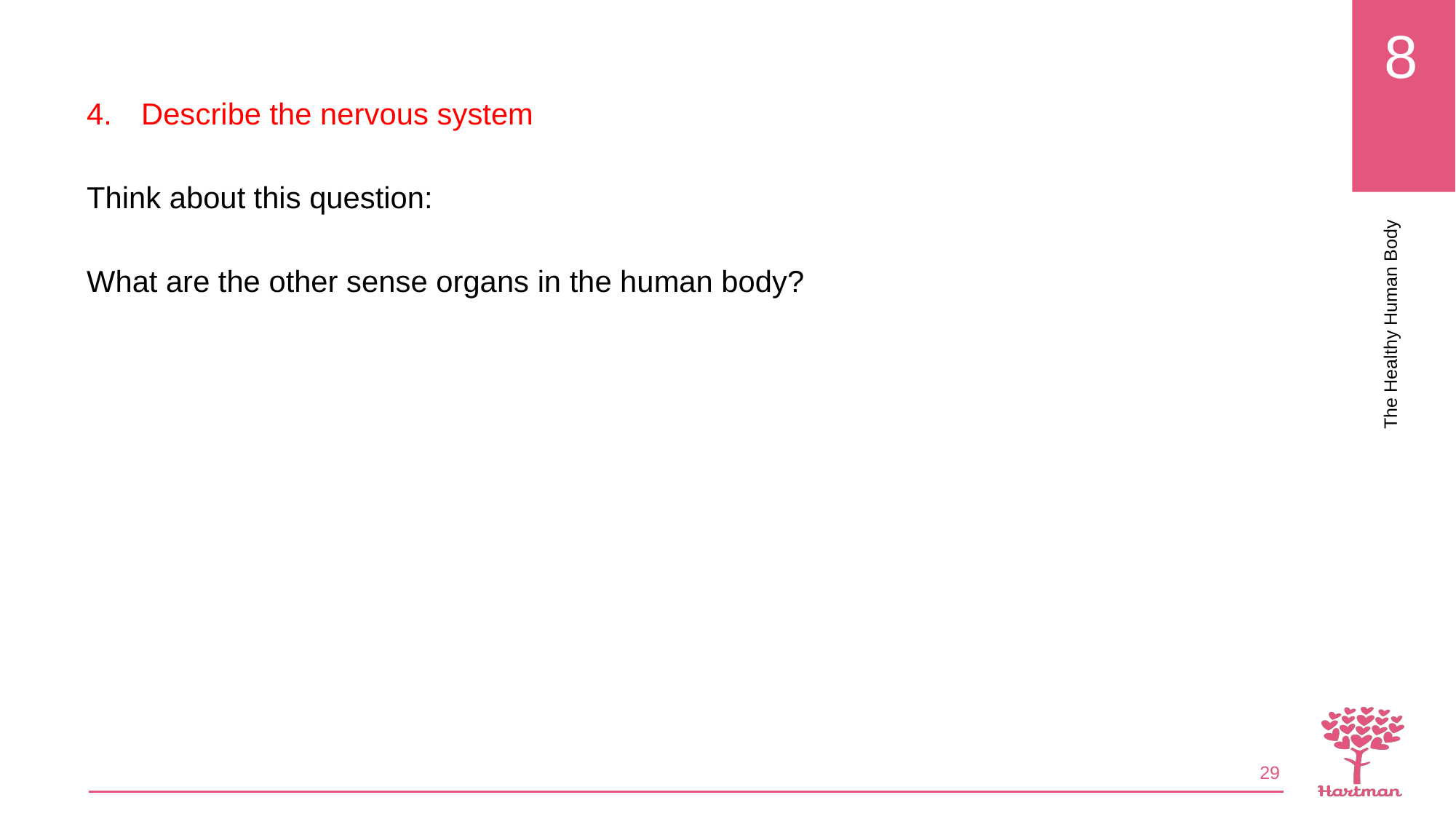

Describe the nervous system

Think about this question:

What are the other sense organs in the human body?

29